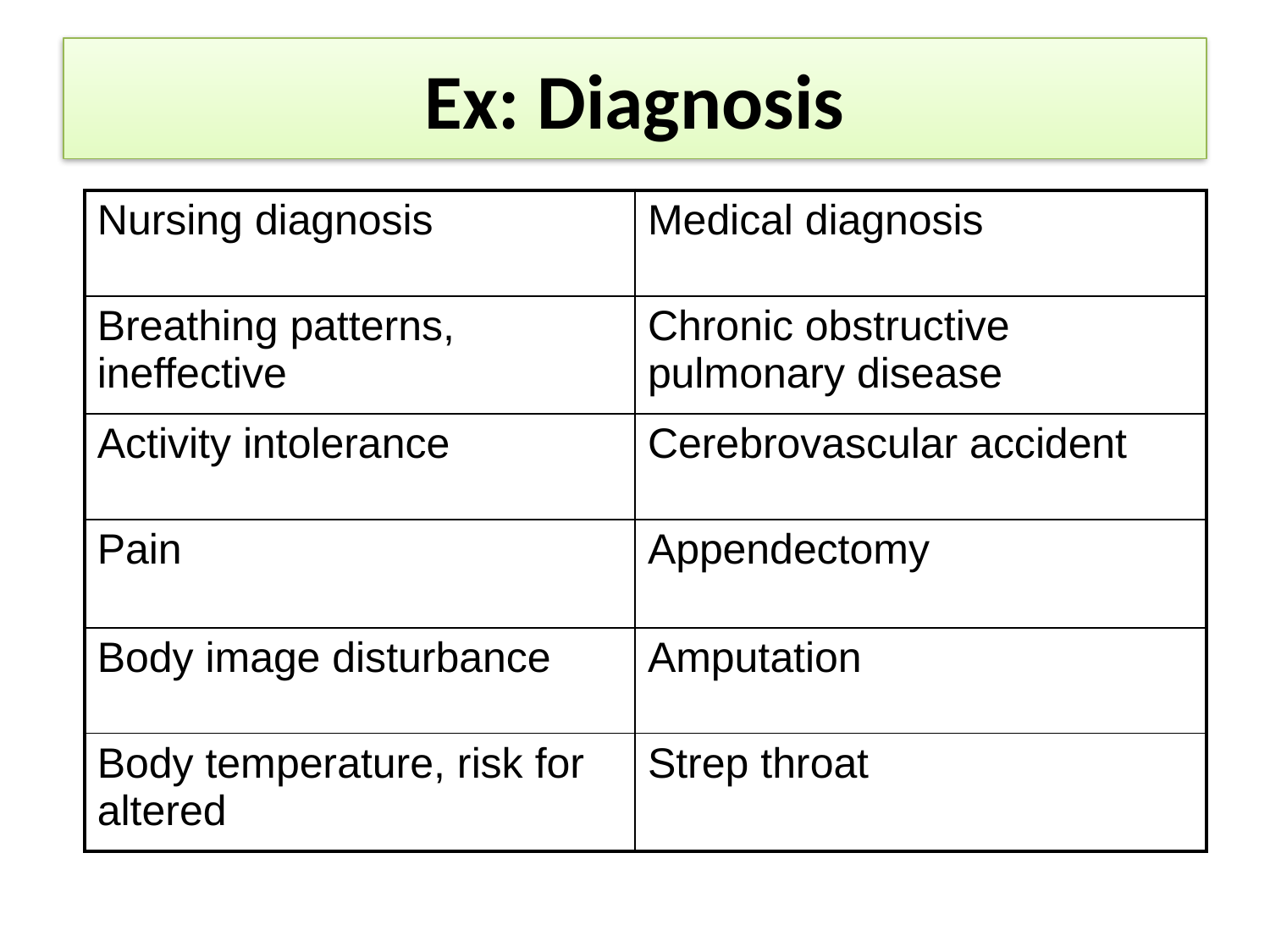

# Ex: Diagnosis
| Nursing diagnosis | Medical diagnosis |
| --- | --- |
| Breathing patterns, ineffective | Chronic obstructive pulmonary disease |
| Activity intolerance | Cerebrovascular accident |
| Pain | Appendectomy |
| Body image disturbance | Amputation |
| Body temperature, risk for altered | Strep throat |